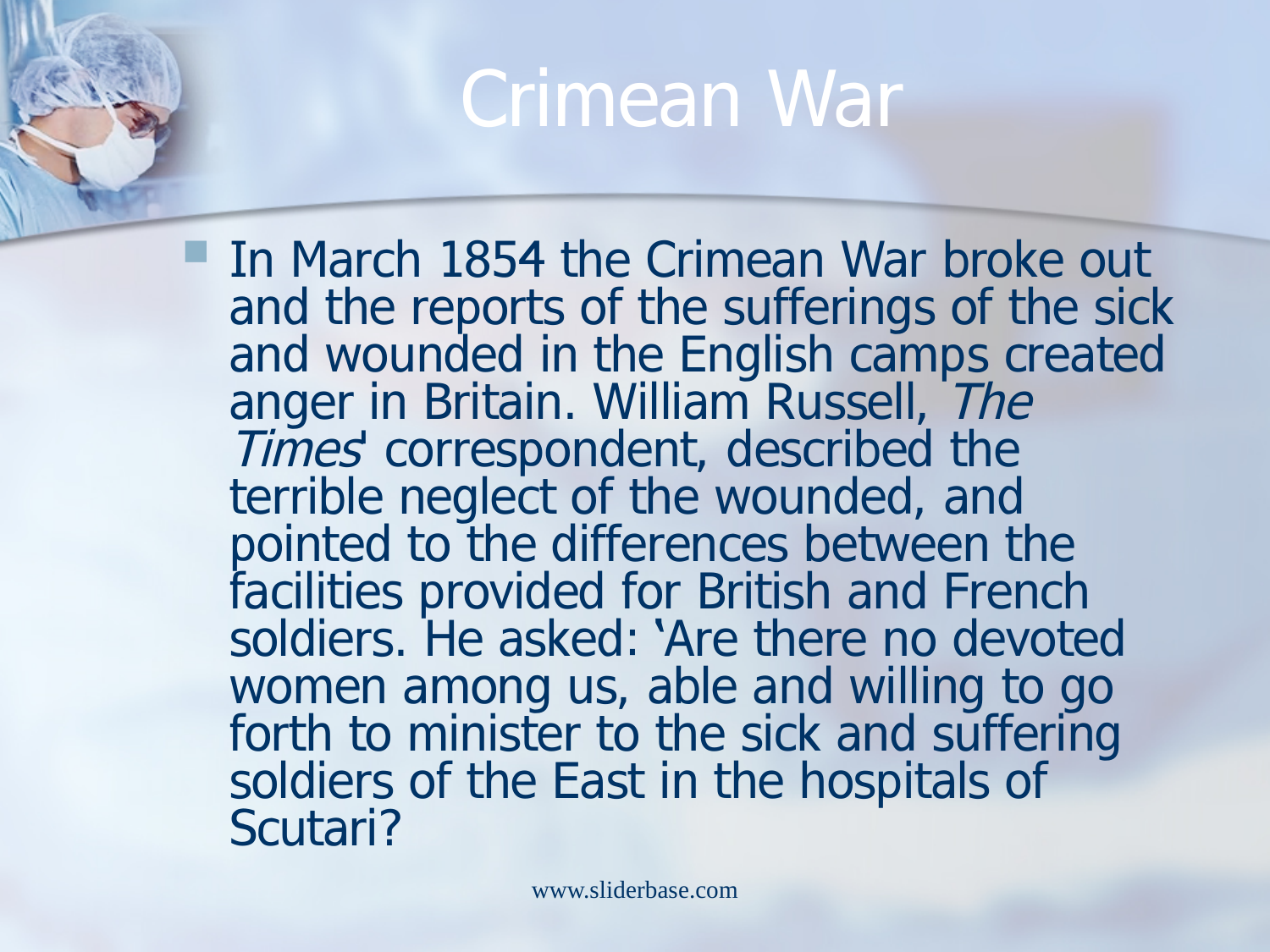

# Crimean War
In March 1854 the Crimean War broke out and the reports of the sufferings of the sick and wounded in the English camps created anger in Britain. William Russell, The Times' correspondent, described the terrible neglect of the wounded, and pointed to the differences between the facilities provided for British and French soldiers. He asked: ‘Are there no devoted women among us, able and willing to go forth to minister to the sick and suffering soldiers of the East in the hospitals of Scutari?
www.sliderbase.com